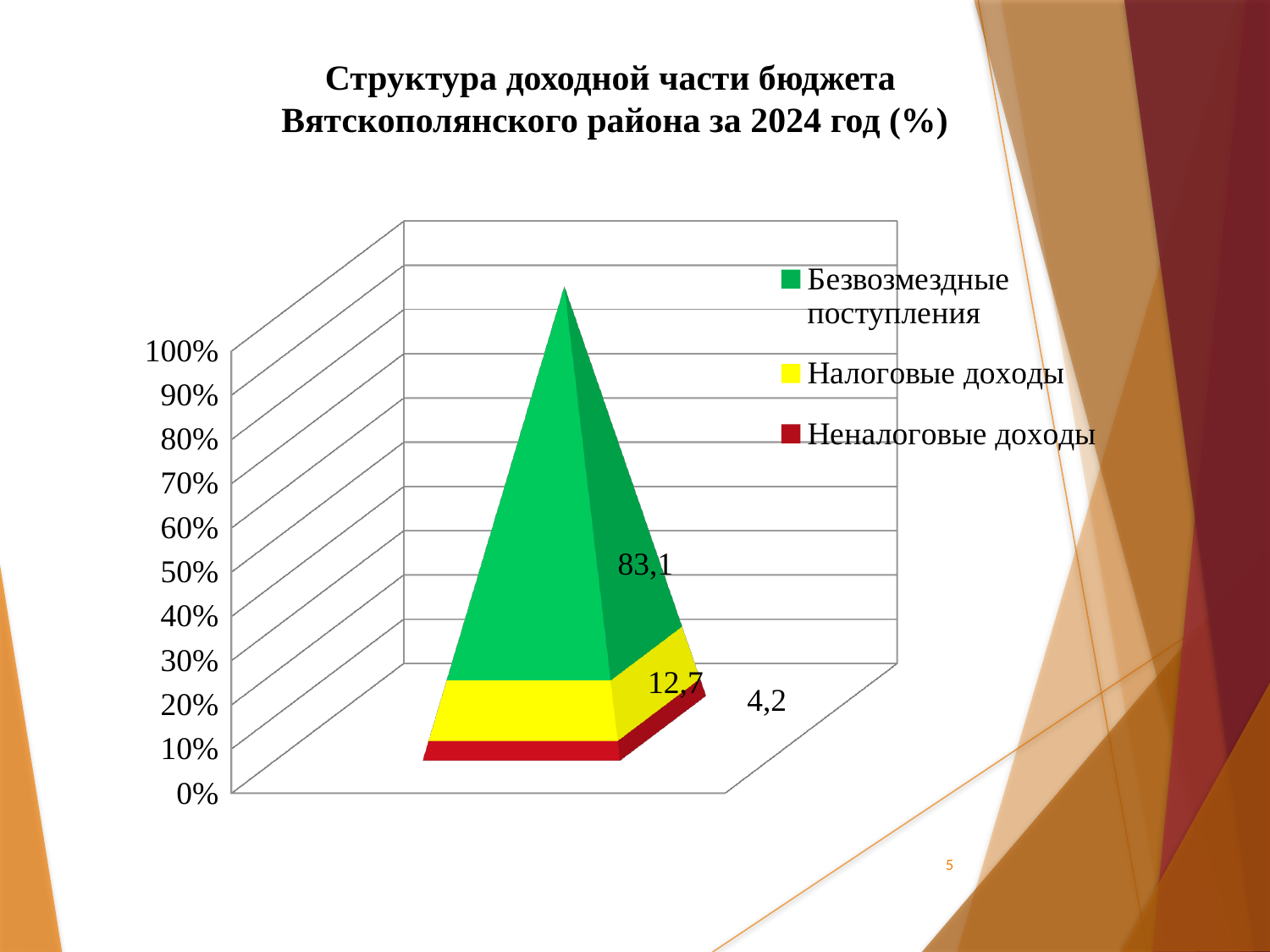

# Структура доходной части бюджета Вятскополянского района за 2024 год (%)

[unsupported chart]

5